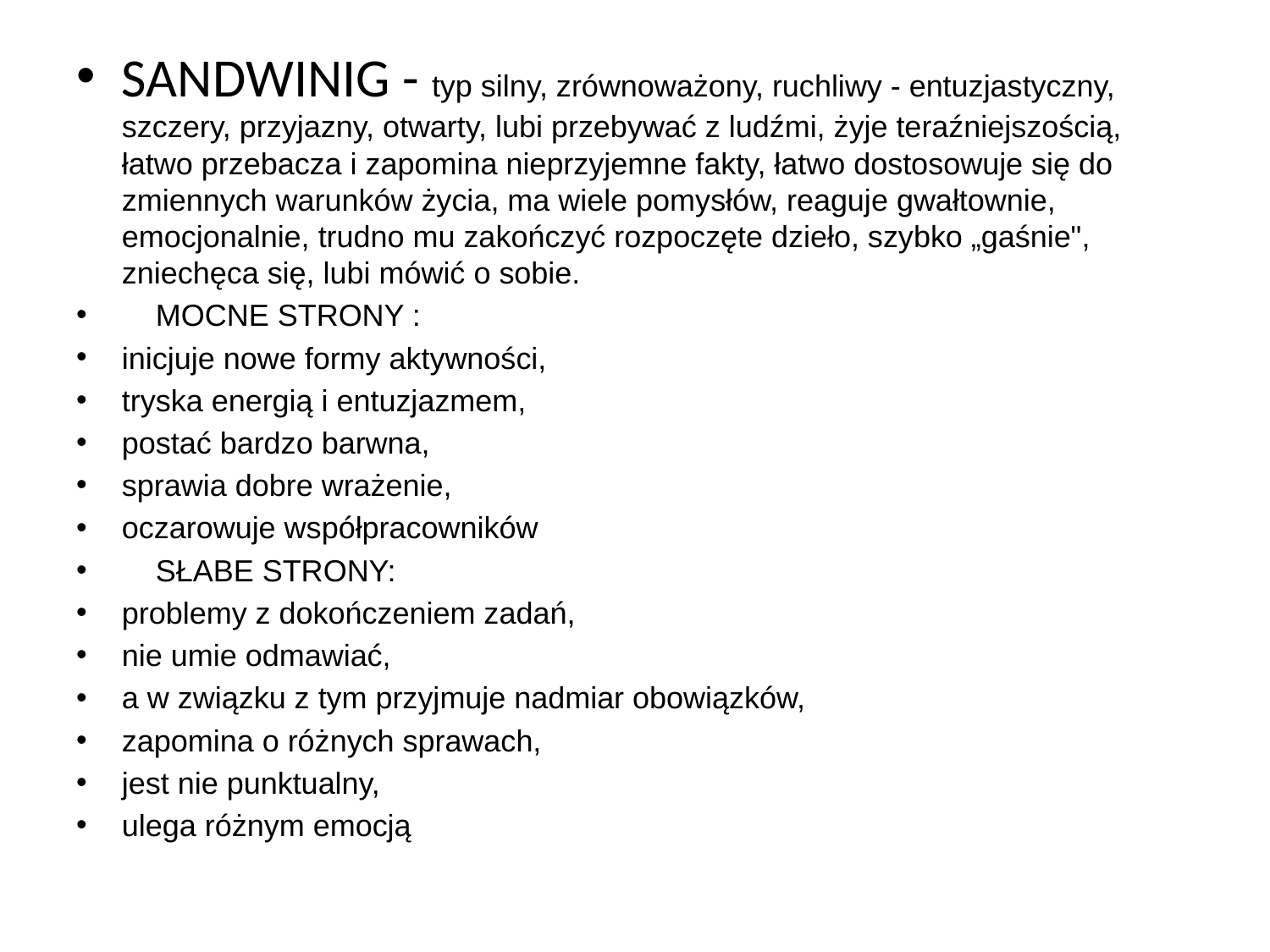

SANDWINIG - typ silny, zrównoważony, ruchliwy - entuzjastyczny, szczery, przyjazny, otwarty, lubi przebywać z ludźmi, żyje teraźniejszością, łatwo przebacza i zapomina nieprzyjemne fakty, łatwo dostosowuje się do zmiennych warunków życia, ma wiele pomysłów, reaguje gwałtownie, emocjonalnie, trudno mu zakończyć rozpoczęte dzieło, szybko „gaśnie", zniechęca się, lubi mówić o sobie.
    MOCNE STRONY :
inicjuje nowe formy aktywności,
tryska energią i entuzjazmem,
postać bardzo barwna,
sprawia dobre wrażenie,
oczarowuje współpracowników
    SŁABE STRONY:
problemy z dokończeniem zadań,
nie umie odmawiać,
a w związku z tym przyjmuje nadmiar obowiązków,
zapomina o różnych sprawach,
jest nie punktualny,
ulega różnym emocją